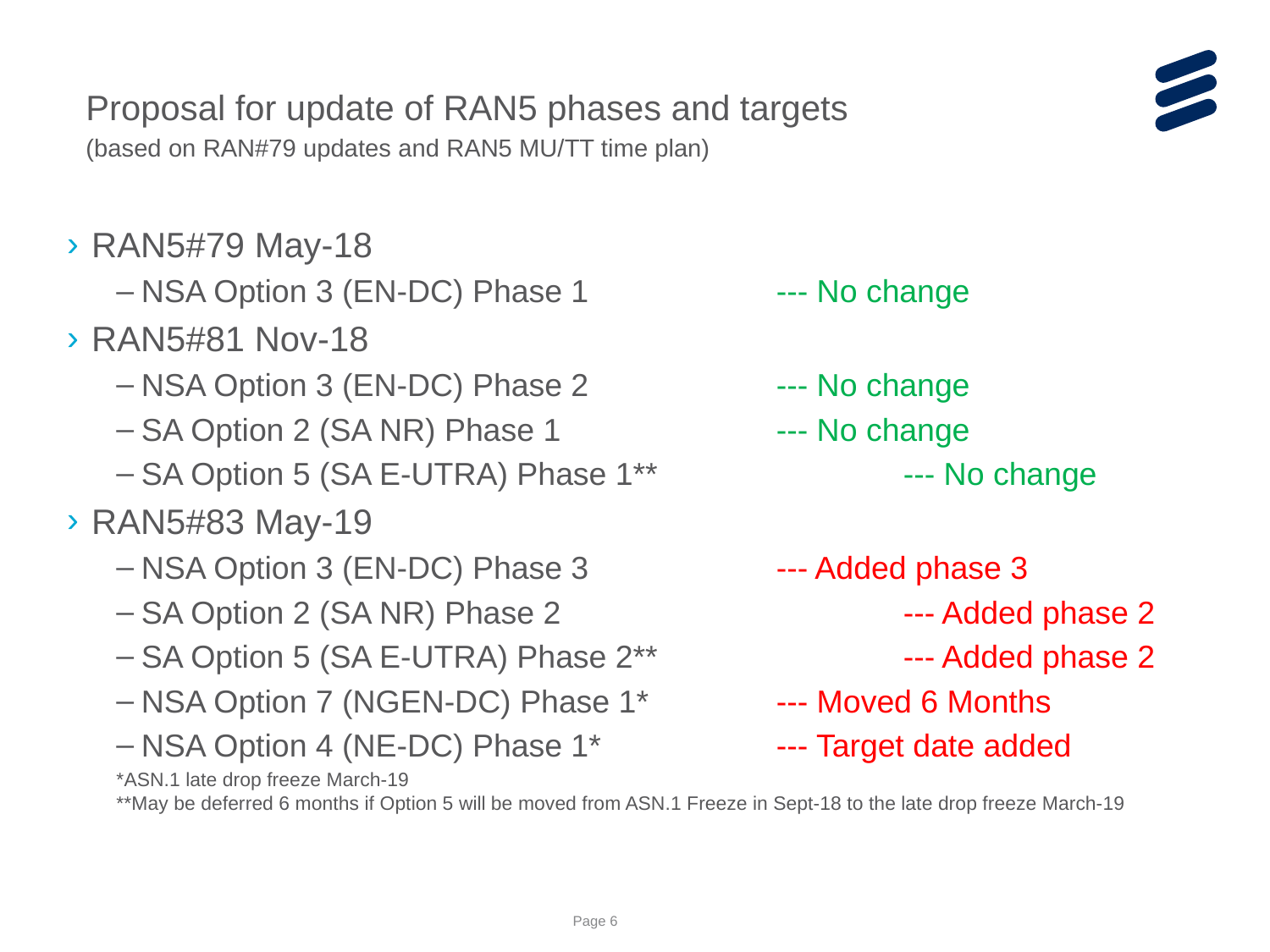

Proposal for update of RAN5 phases and targets
(based on RAN#79 updates and RAN5 MU/TT time plan)
RAN5#79 May-18
NSA Option 3 (EN-DC) Phase 1	 	--- No change
RAN5#81 Nov-18
NSA Option 3 (EN-DC) Phase 2		--- No change
SA Option 2 (SA NR) Phase 1                 	--- No change
SA Option 5 (SA E-UTRA) Phase 1** 		--- No change
RAN5#83 May-19
NSA Option 3 (EN-DC) Phase 3		--- Added phase 3
SA Option 2 (SA NR) Phase 2             		--- Added phase 2
SA Option 5 (SA E-UTRA) Phase 2**  		--- Added phase 2
NSA Option 7 (NGEN-DC) Phase 1*		--- Moved 6 Months
NSA Option 4 (NE-DC) Phase 1*		--- Target date added
*ASN.1 late drop freeze March-19
**May be deferred 6 months if Option 5 will be moved from ASN.1 Freeze in Sept-18 to the late drop freeze March-19